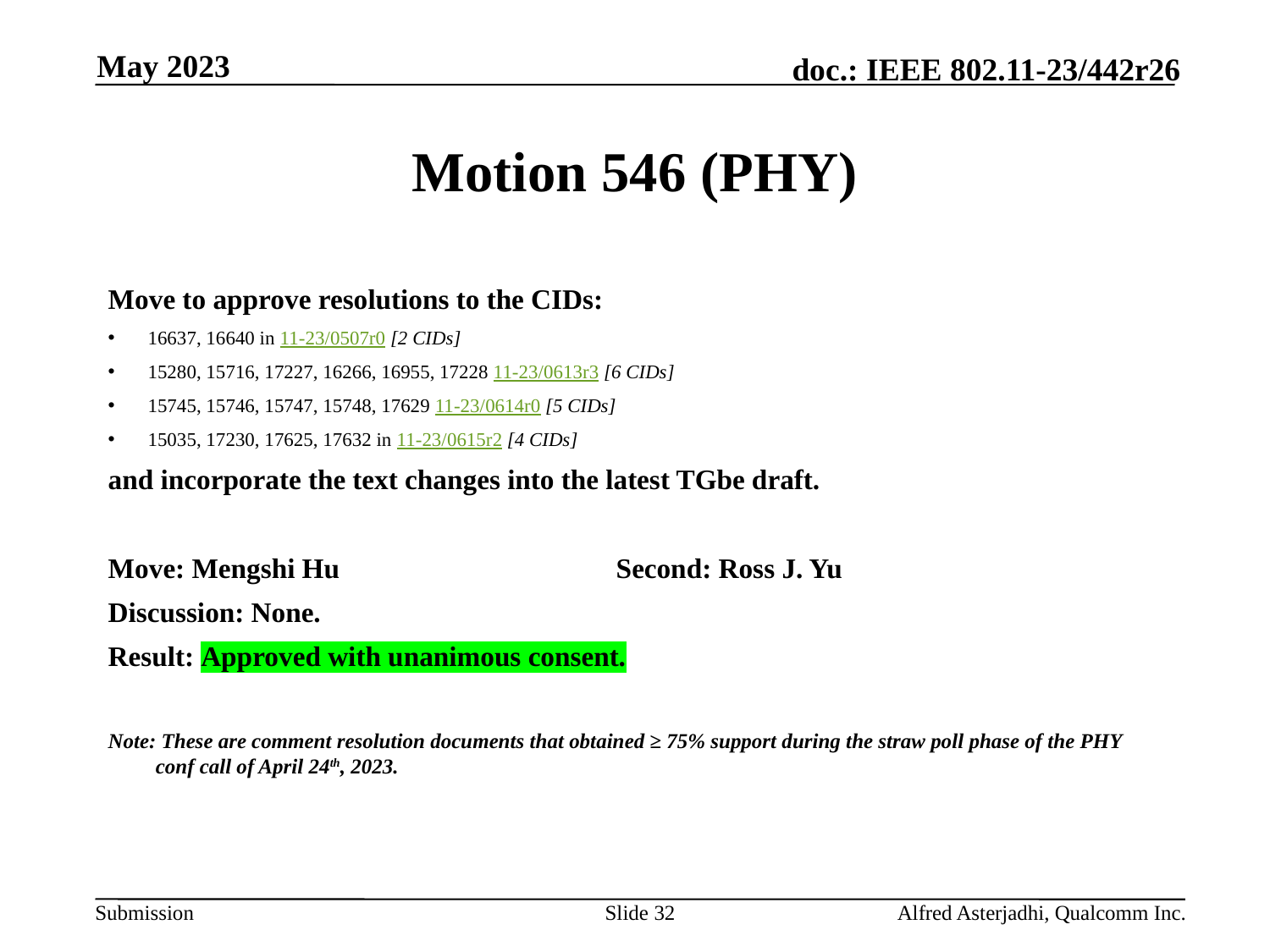

May 2023
# Motion 546 (PHY)
Move to approve resolutions to the CIDs:
16637, 16640 in 11-23/0507r0 [2 CIDs]
15280, 15716, 17227, 16266, 16955, 17228 11-23/0613r3 [6 CIDs]
15745, 15746, 15747, 15748, 17629 11-23/0614r0 [5 CIDs]
15035, 17230, 17625, 17632 in 11-23/0615r2 [4 CIDs]
and incorporate the text changes into the latest TGbe draft.

Move: Mengshi Hu 			Second: Ross J. Yu
Discussion: None.
Result: Approved with unanimous consent.

Note: These are comment resolution documents that obtained ≥ 75% support during the straw poll phase of the PHY conf call of April 24th, 2023.
Slide 32
Alfred Asterjadhi, Qualcomm Inc.